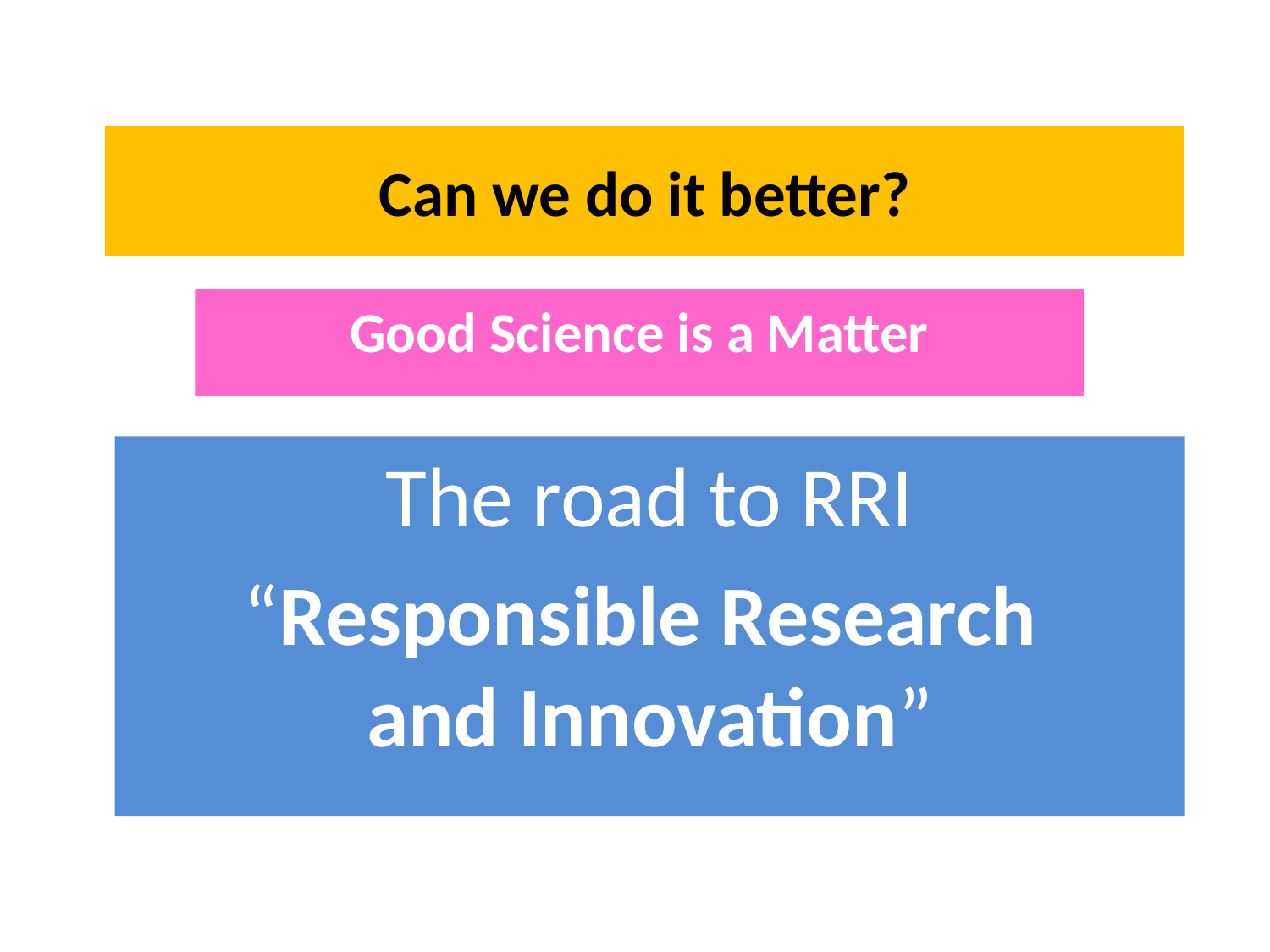

# Can we do it better?
Good Science is a Matter
The road to RRI
“Responsible Research
and Innovation”